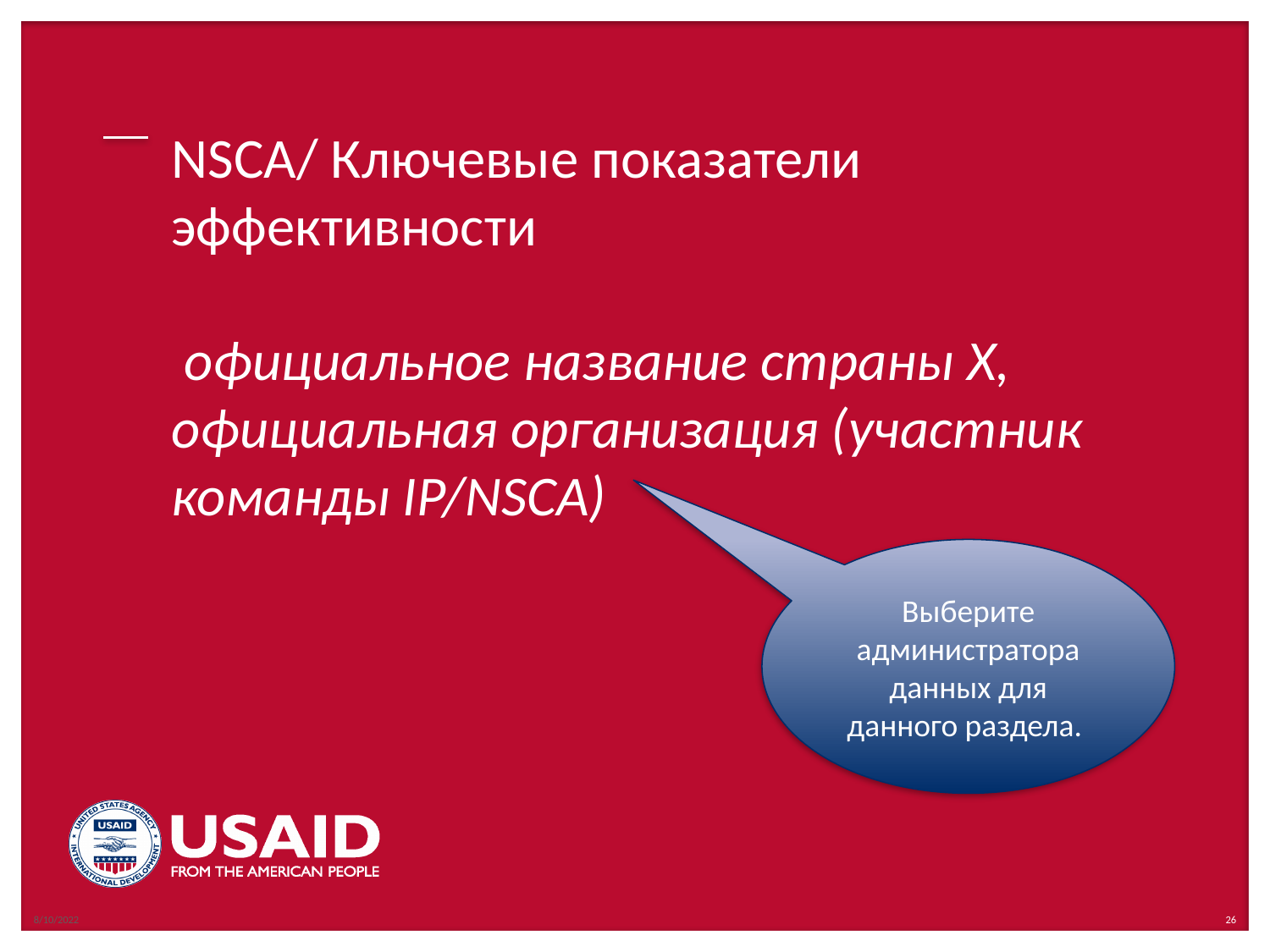

# NSCA/ Ключевые показатели эффективности официальное название страны Х, официальная организация (участник команды IP/NSCA)
Выберите администратора данных для данного раздела.
8/10/2022
26